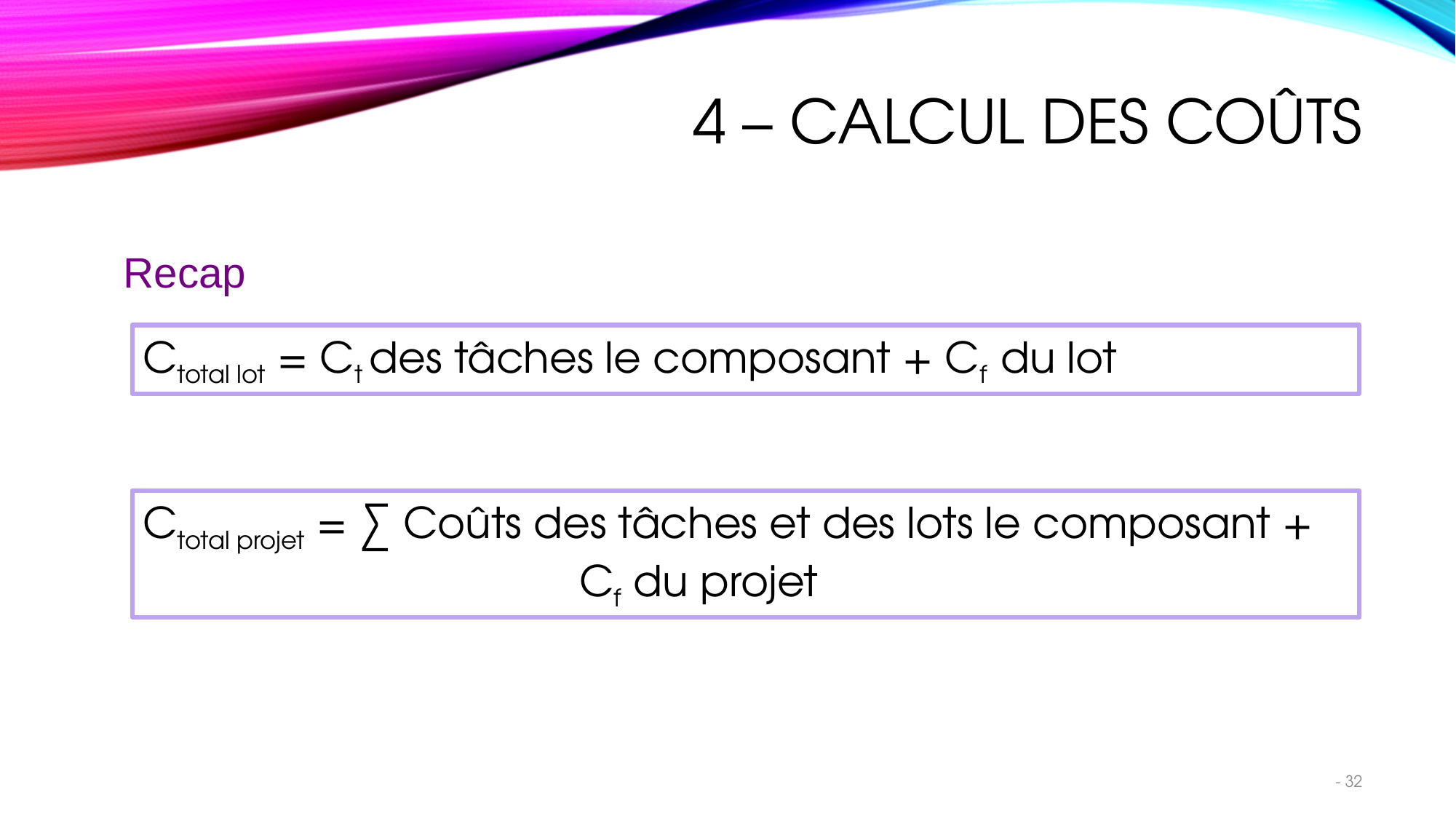

# 4 – Calcul des coûts
Recap
Ctotal lot = Ct des tâches le composant + Cf  du lot
Ctotal projet = ∑ Coûts des tâches et des lots le composant + 					Cf du projet
32